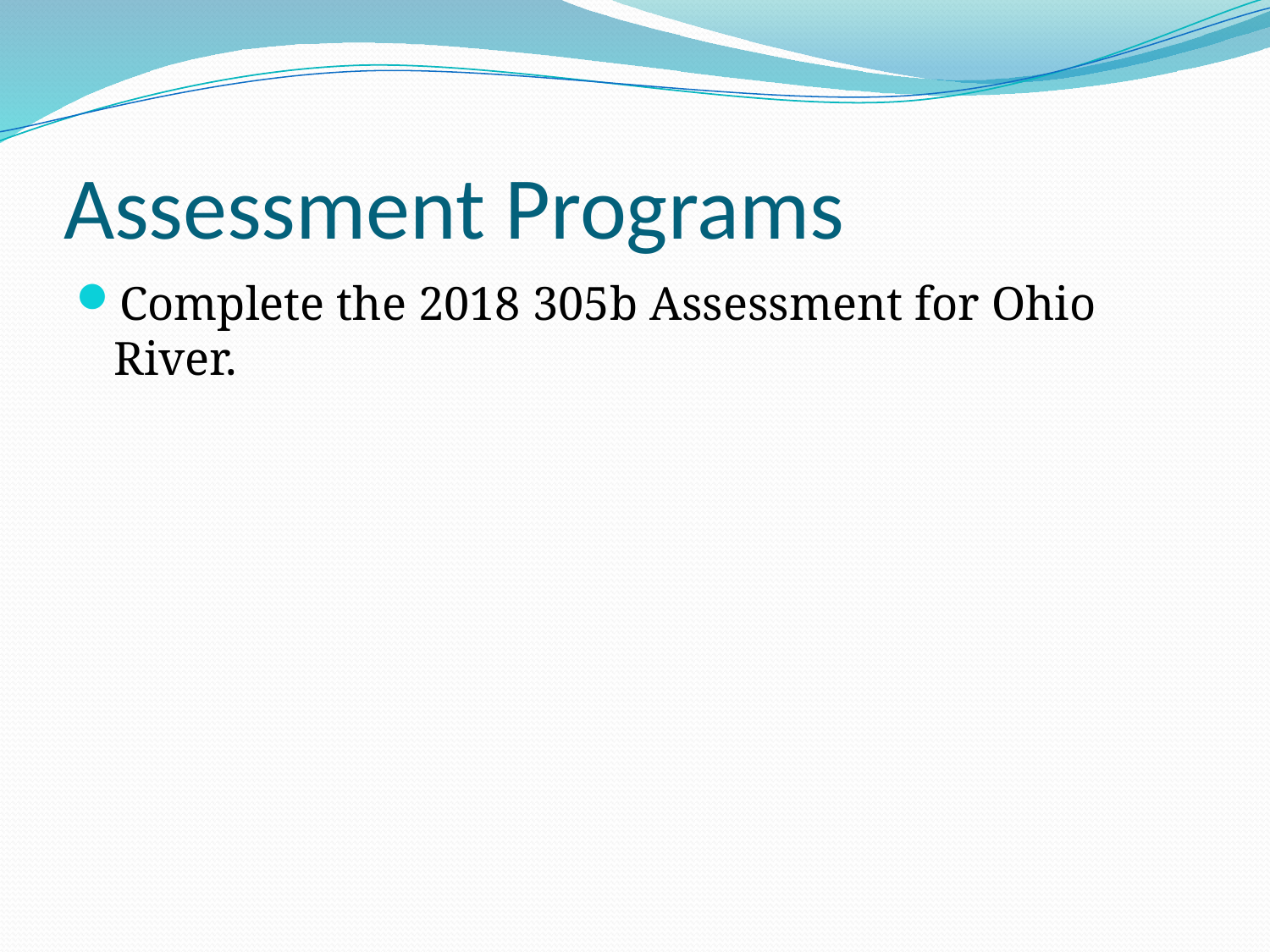

# Assessment Programs
Complete the 2018 305b Assessment for Ohio River.